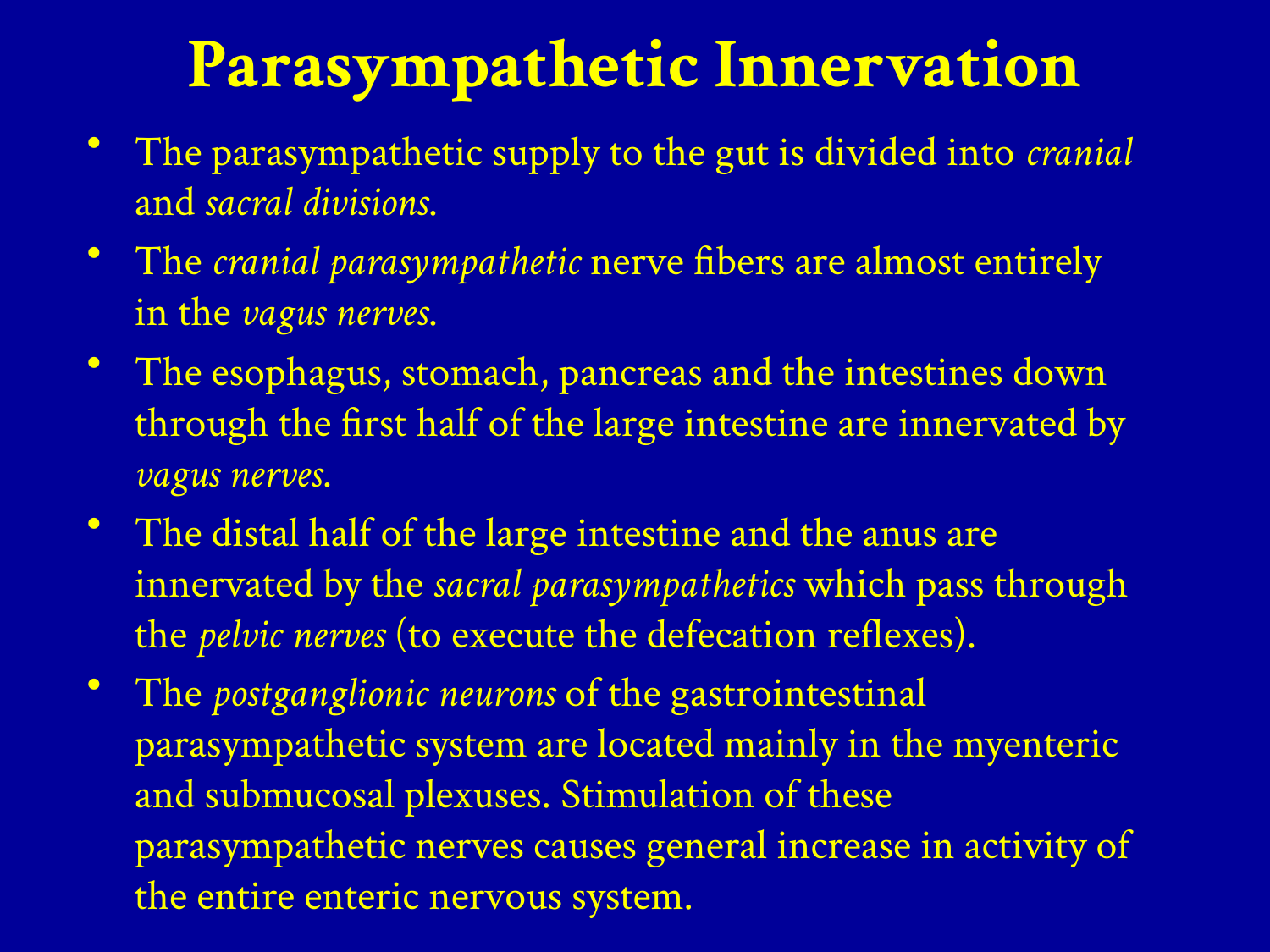

# Parasympathetic Innervation
The parasympathetic supply to the gut is divided into cranial and sacral divisions.
The cranial parasympathetic nerve fibers are almost entirely in the vagus nerves.
The esophagus, stomach, pancreas and the intestines down through the first half of the large intestine are innervated by vagus nerves.
The distal half of the large intestine and the anus are innervated by the sacral parasympathetics which pass through the pelvic nerves (to execute the defecation reflexes).
The postganglionic neurons of the gastrointestinal parasympathetic system are located mainly in the myenteric and submucosal plexuses. Stimulation of these parasympathetic nerves causes general increase in activity of the entire enteric nervous system.